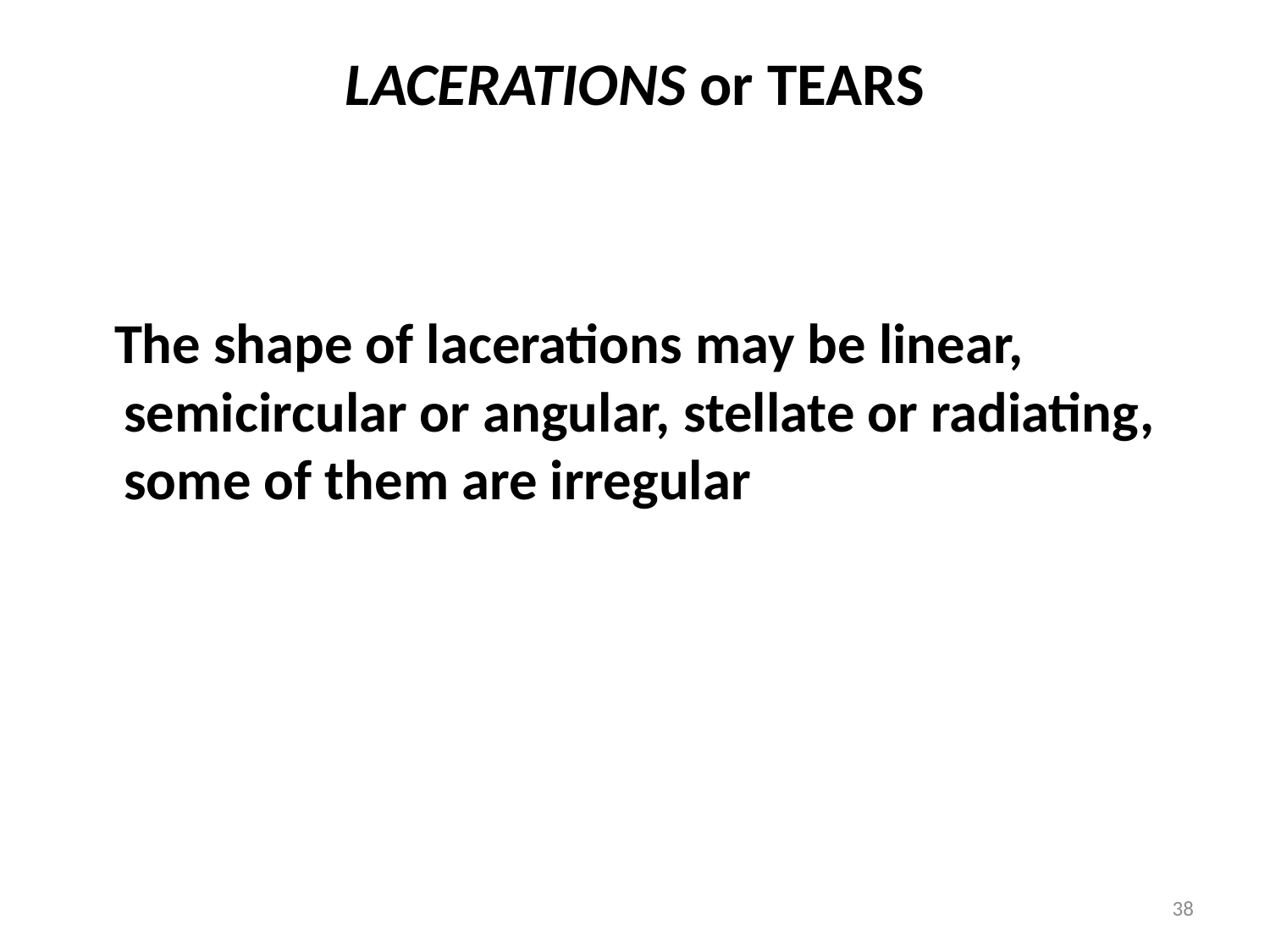

# LACERATIONS or TEARS

   The shape of lacerations may be linear, semicircular or angular, stellate or radiating, some of them are irregular

38